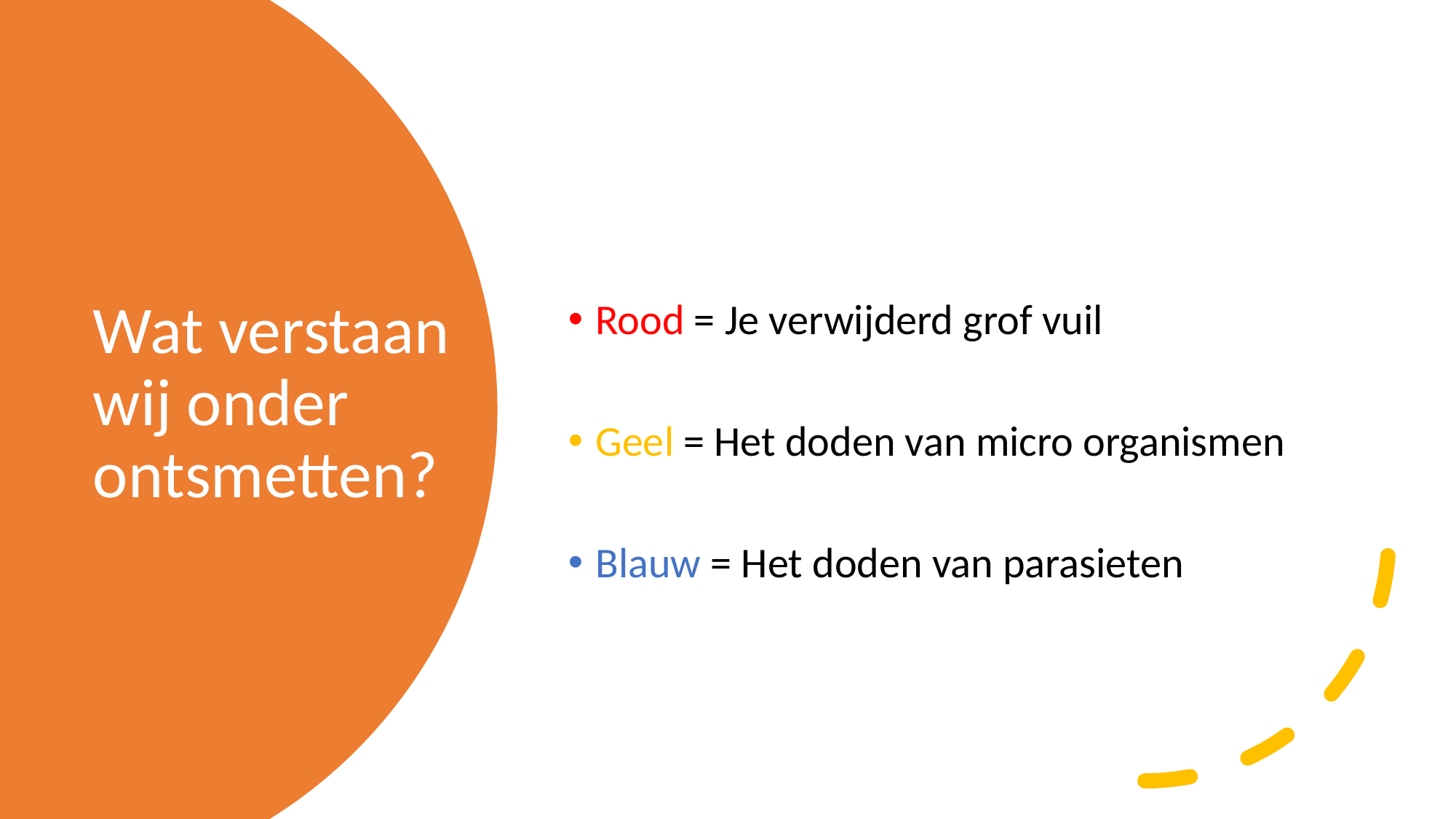

Rood = Je verwijderd grof vuil

Geel = Het doden van micro organismen

Blauw = Het doden van parasieten
# Wat verstaan wij onder ontsmetten?